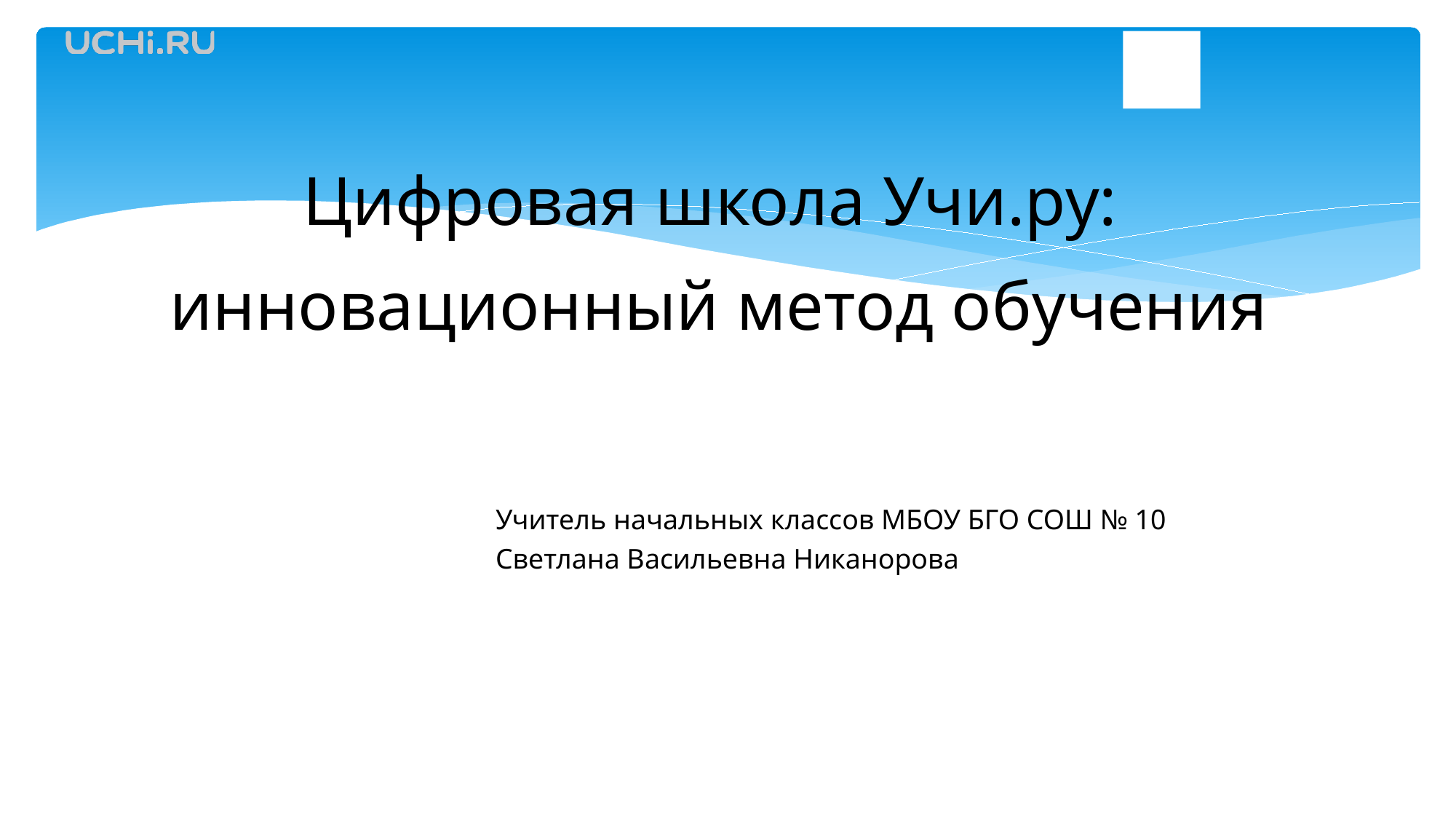

# Цифровая школа Учи.ру: инновационный метод обучения
Учитель начальных классов МБОУ БГО СОШ № 10
Светлана Васильевна Никанорова